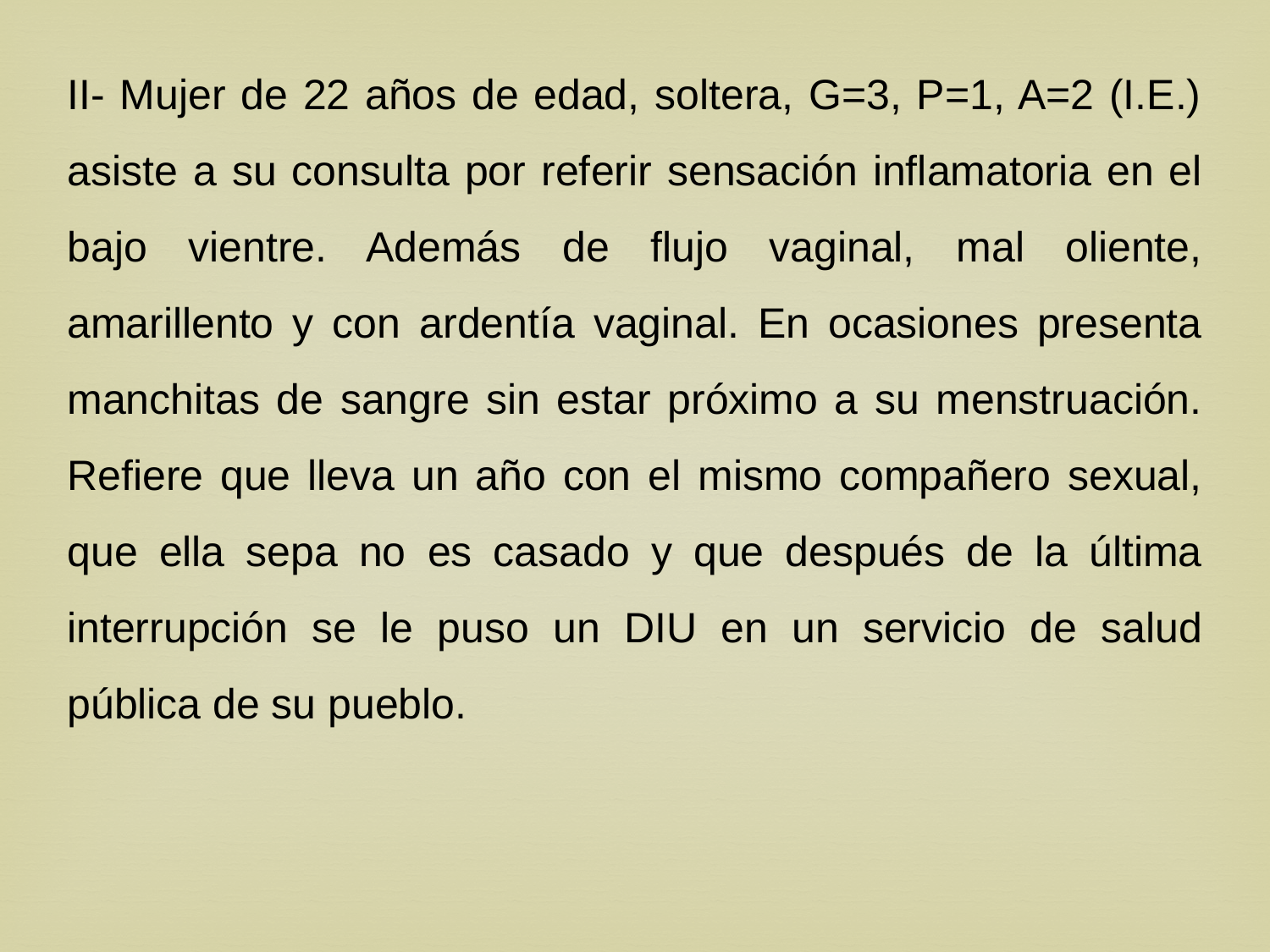

II- Mujer de 22 años de edad, soltera, G=3, P=1, A=2 (I.E.) asiste a su consulta por referir sensación inflamatoria en el bajo vientre. Además de flujo vaginal, mal oliente, amarillento y con ardentía vaginal. En ocasiones presenta manchitas de sangre sin estar próximo a su menstruación. Refiere que lleva un año con el mismo compañero sexual, que ella sepa no es casado y que después de la última interrupción se le puso un DIU en un servicio de salud pública de su pueblo.